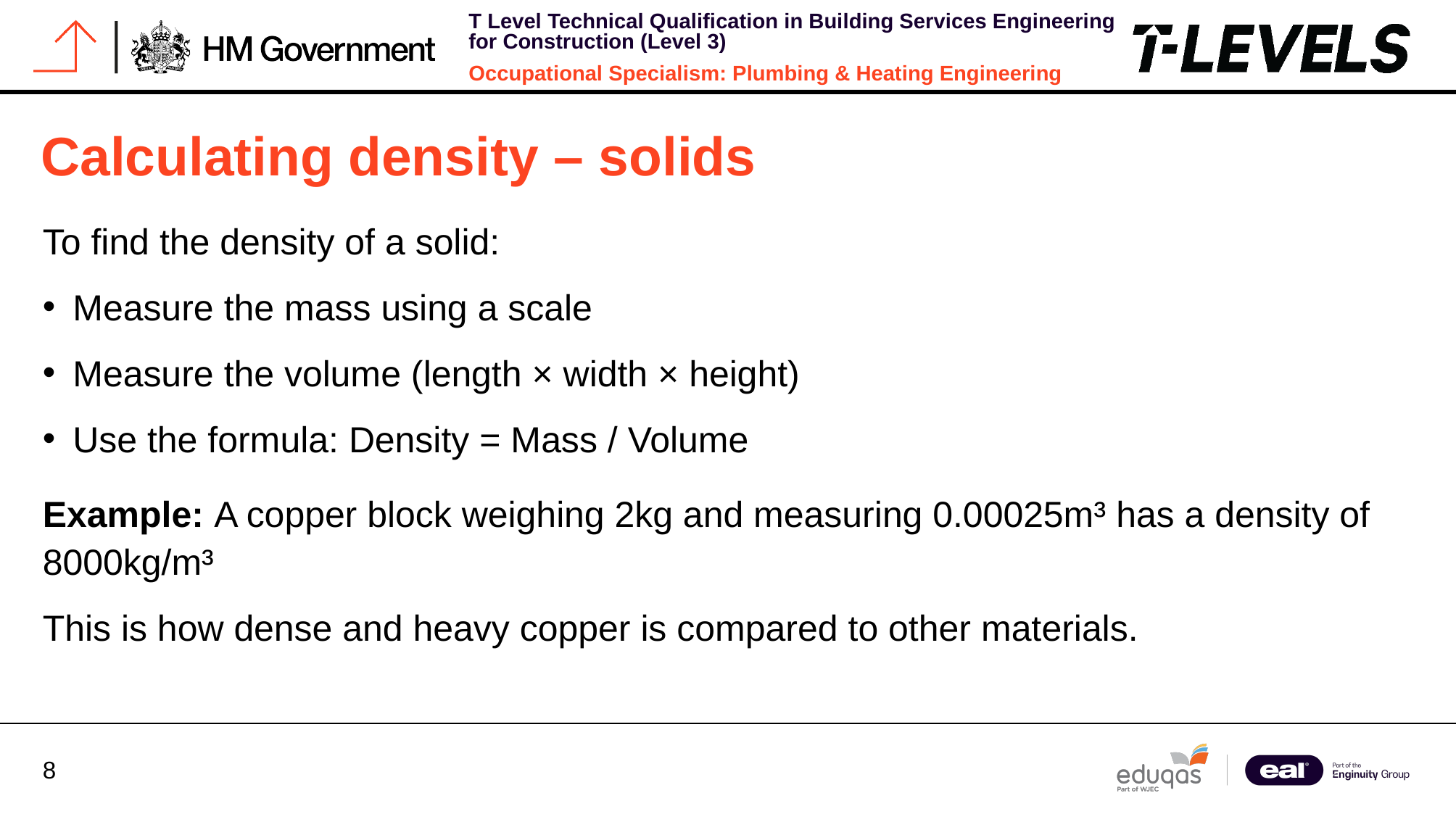

# Calculating density – solids
To find the density of a solid:
Measure the mass using a scale
Measure the volume (length × width × height)
Use the formula: Density = Mass / Volume
Example: A copper block weighing 2kg and measuring 0.00025m³ has a density of 8000kg/m³
This is how dense and heavy copper is compared to other materials.